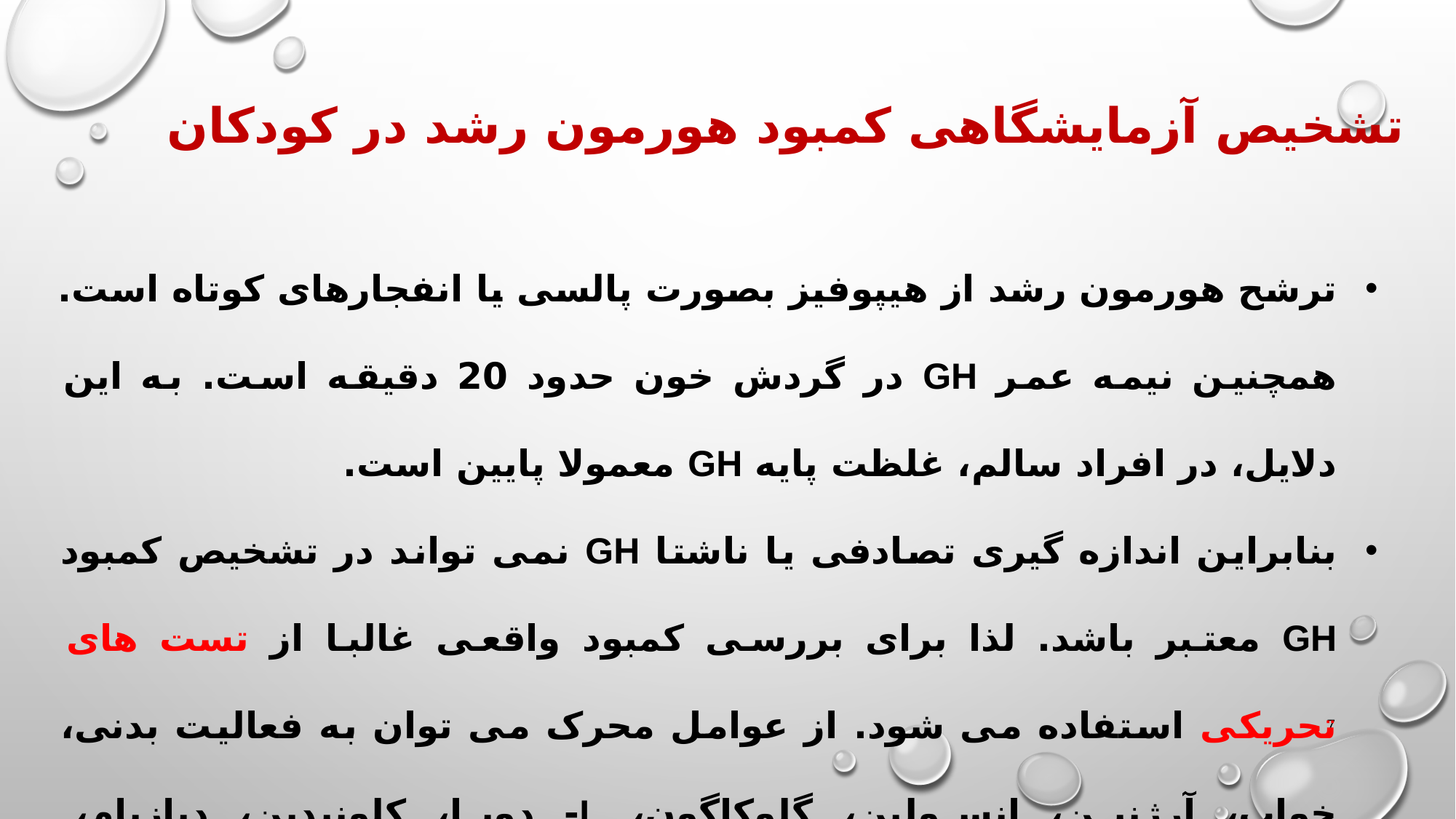

تشخیص آزمایشگاهی کمبود هورمون رشد در کودکان
ترشح هورمون رشد از هیپوفیز بصورت پالسی یا انفجارهای کوتاه است. همچنین نیمه عمر GH در گردش خون حدود 20 دقیقه است. به این دلایل، در افراد سالم، غلظت پایه GH معمولا پایین است.
بنابراین اندازه گیری تصادفی یا ناشتا GH نمی تواند در تشخیص کمبود GH معتبر باشد. لذا برای بررسی کمبود واقعی غالبا از تست های تحریکی استفاده می شود. از عوامل محرک می توان به فعالیت بدنی، خواب، آرژنین، انسولین، گلوکاگون، L- دوپا، کلونیدین، دیازپام، پنتاگاسترین و ... اشاره کرد.
7